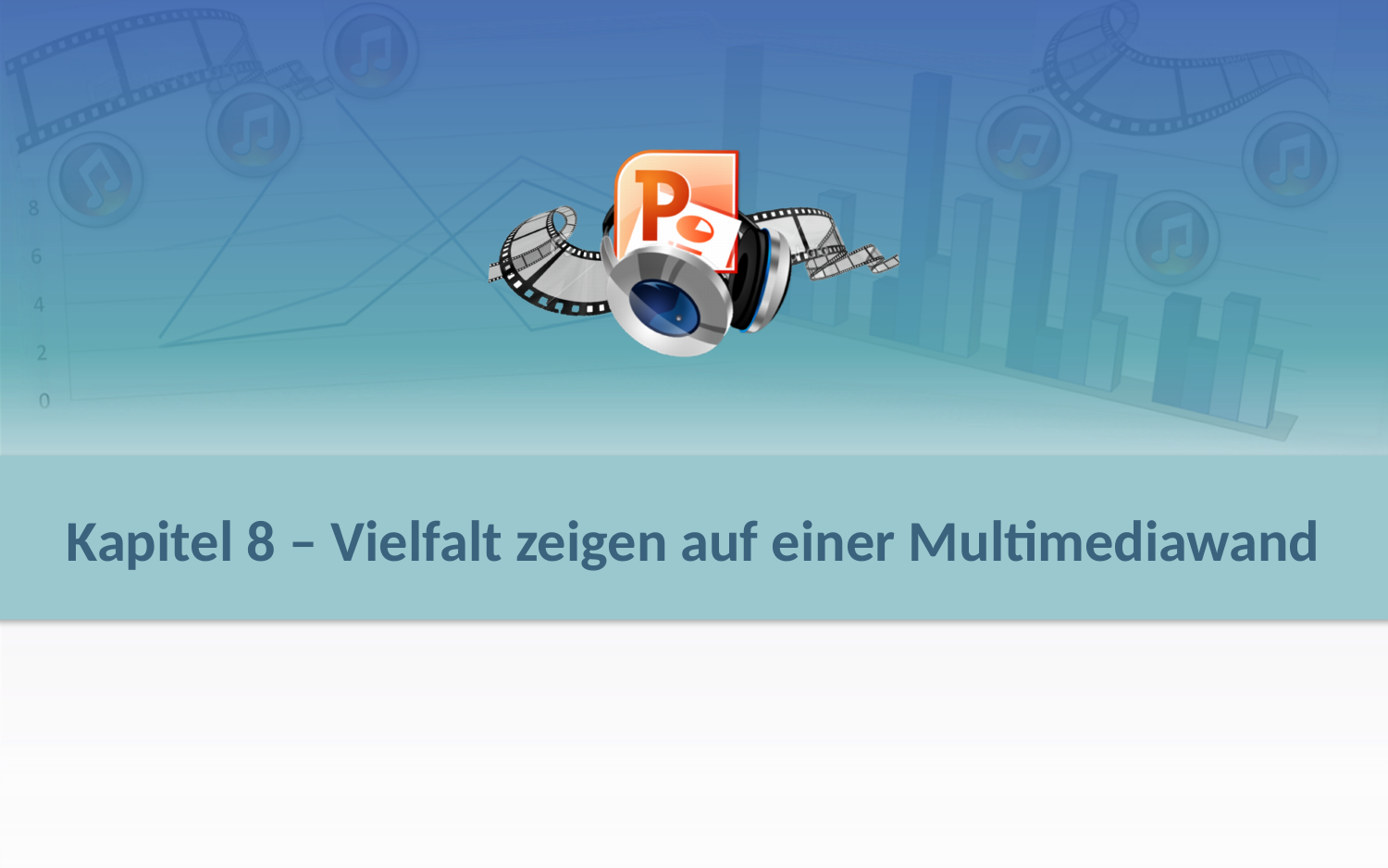

# Kapitel 8 – Vielfalt zeigen auf einer Multimediawand